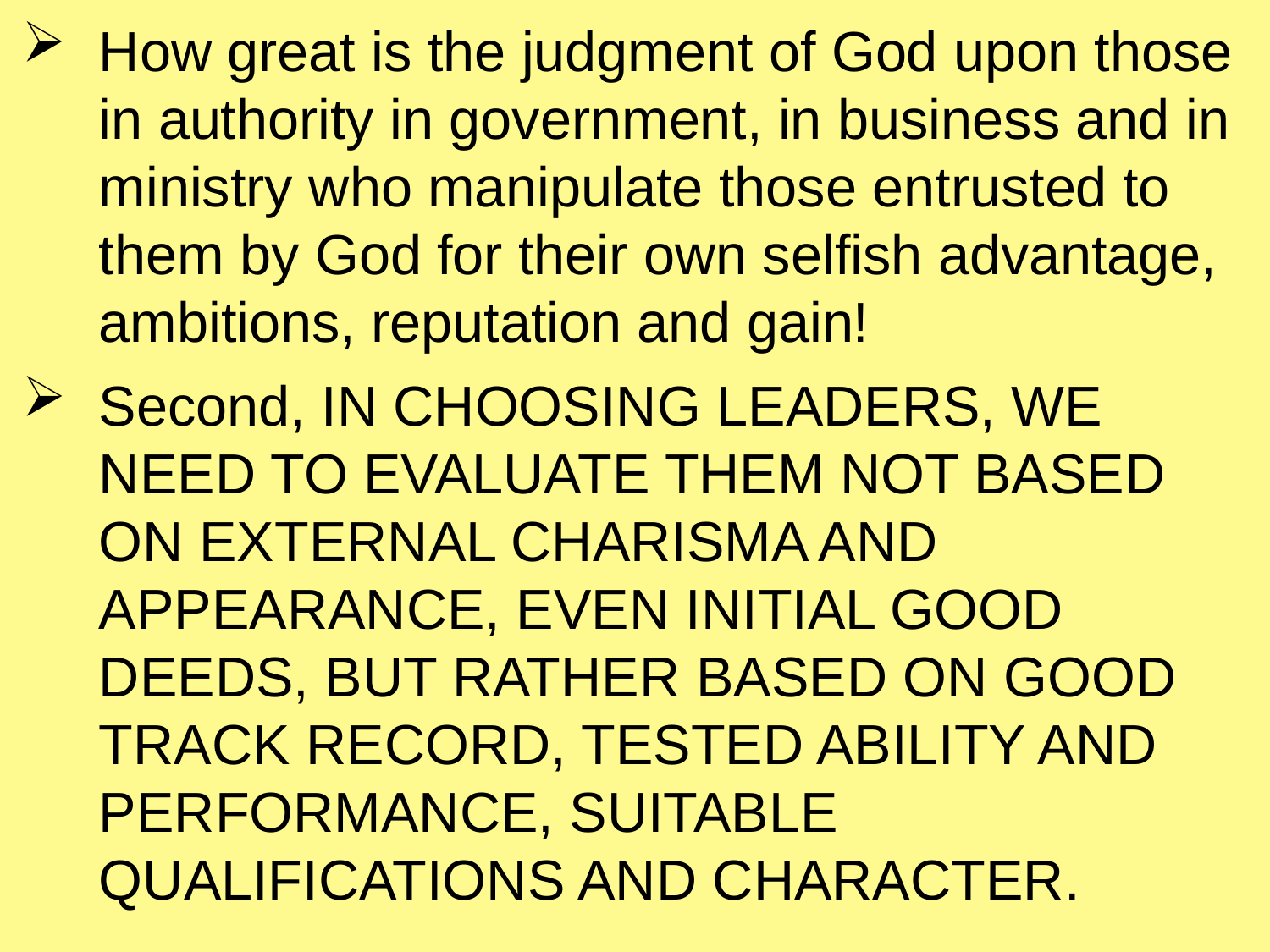

How great is the judgment of God upon those in authority in government, in business and in ministry who manipulate those entrusted to them by God for their own selfish advantage, ambitions, reputation and gain!
Second, IN CHOOSING LEADERS, WE NEED TO EVALUATE THEM NOT BASED ON EXTERNAL CHARISMA AND APPEARANCE, EVEN INITIAL GOOD DEEDS, BUT RATHER BASED ON GOOD TRACK RECORD, TESTED ABILITY AND PERFORMANCE, SUITABLE QUALIFICATIONS AND CHARACTER.